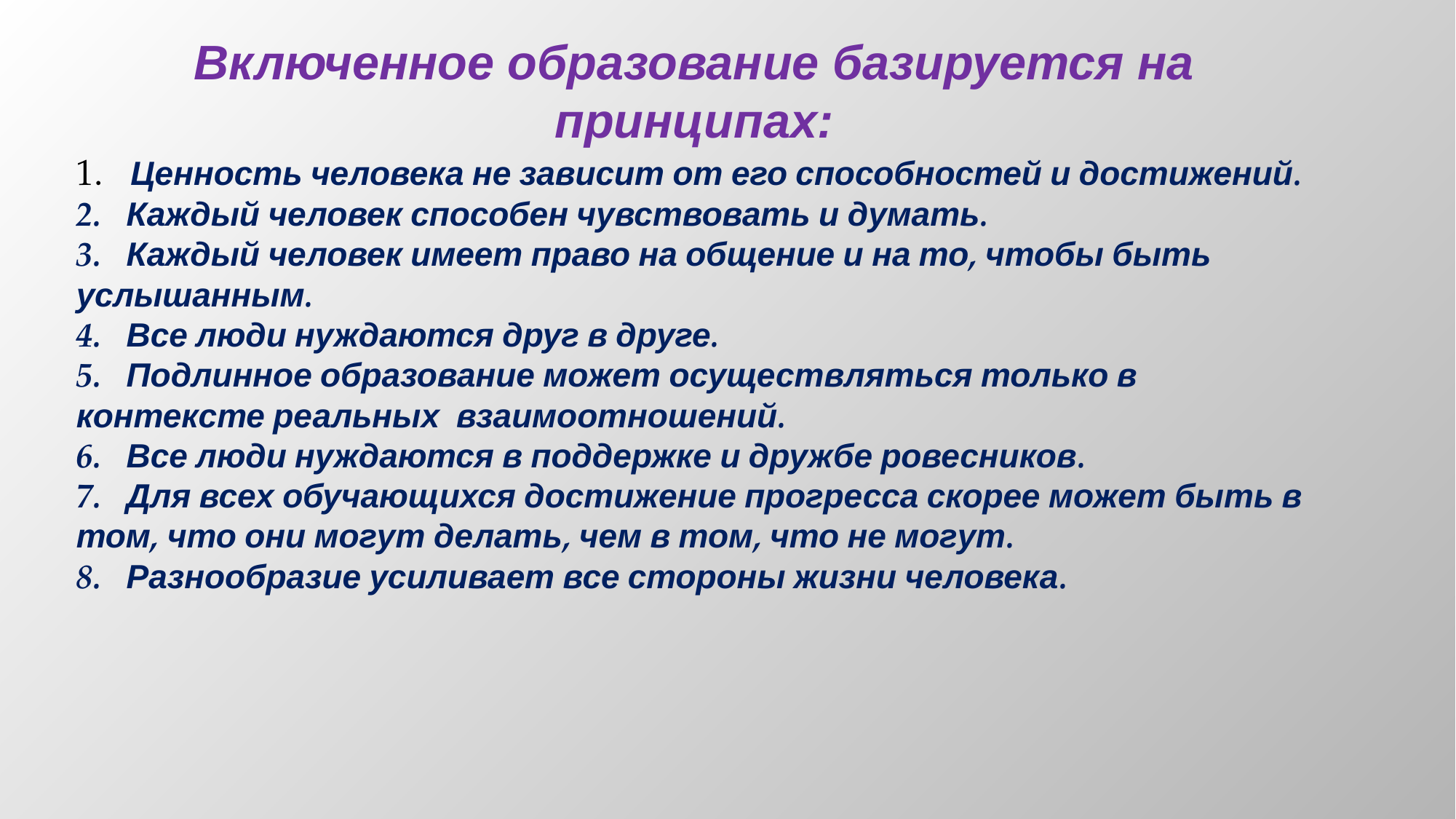

# Включенное образование базируется на принципах:
1.   Ценность человека не зависит от его способностей и достижений.
2.   Каждый человек способен чувствовать и думать.
3.   Каждый человек имеет право на общение и на то, чтобы быть услышанным.
4.   Все люди нуждаются друг в друге.
5.   Подлинное образование может осуществляться только в контексте реальных  взаимоотношений.
6.   Все люди нуждаются в поддержке и дружбе ровесников.
7.   Для всех обучающихся достижение прогресса скорее может быть в том, что они могут делать, чем в том, что не могут.
8.   Разнообразие усиливает все стороны жизни человека.